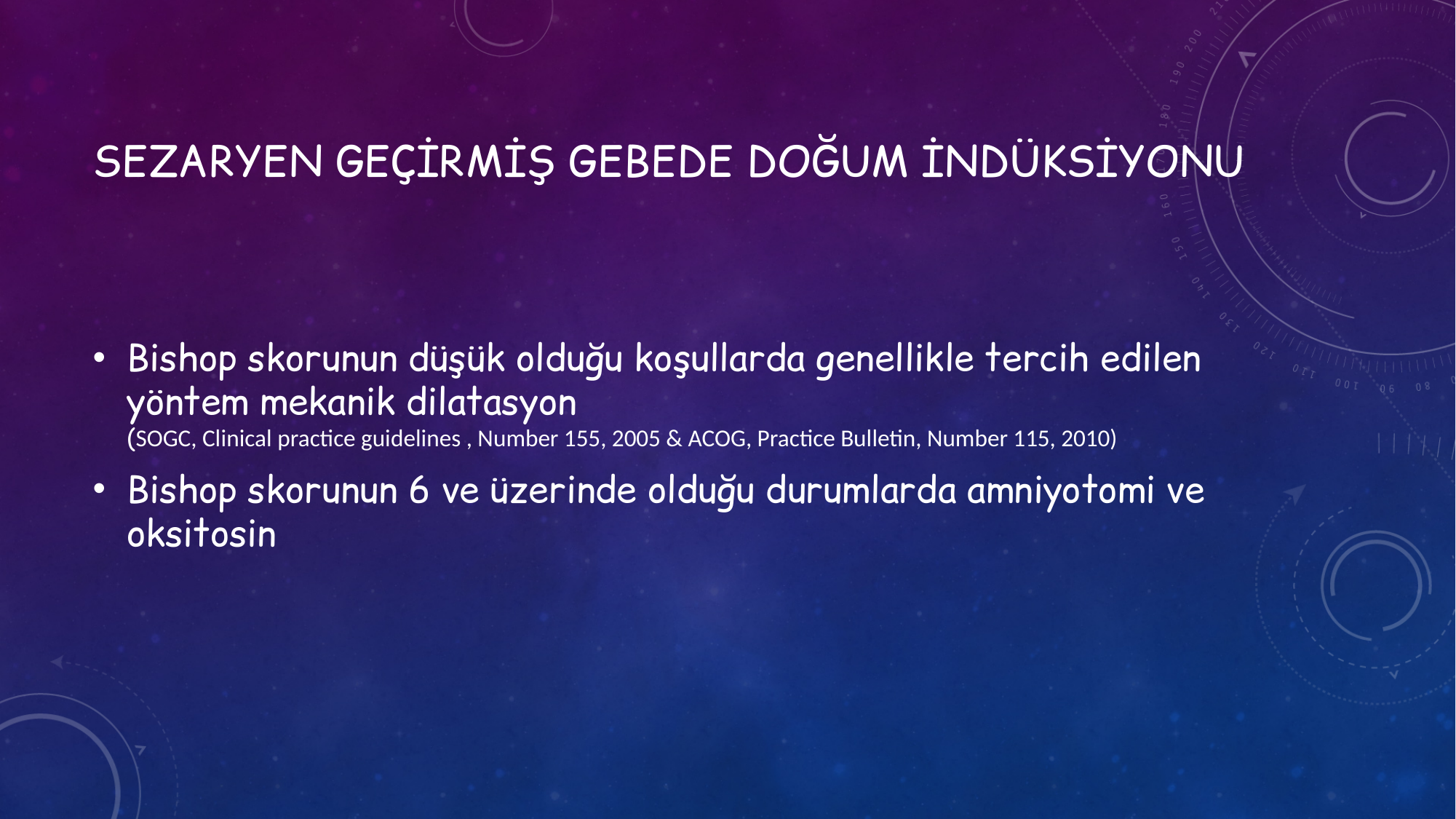

# SEZARYEN GEÇİRMİŞ GEBEDE DOĞUM İNDÜKSİYONU
Bishop skorunun düşük olduğu koşullarda genellikle tercih edilen yöntem mekanik dilatasyon                                                               (SOGC, Clinical practice guidelines , Number 155, 2005 & ACOG, Practice Bulletin, Number 115, 2010)
Bishop skorunun 6 ve üzerinde olduğu durumlarda amniyotomi ve oksitosin